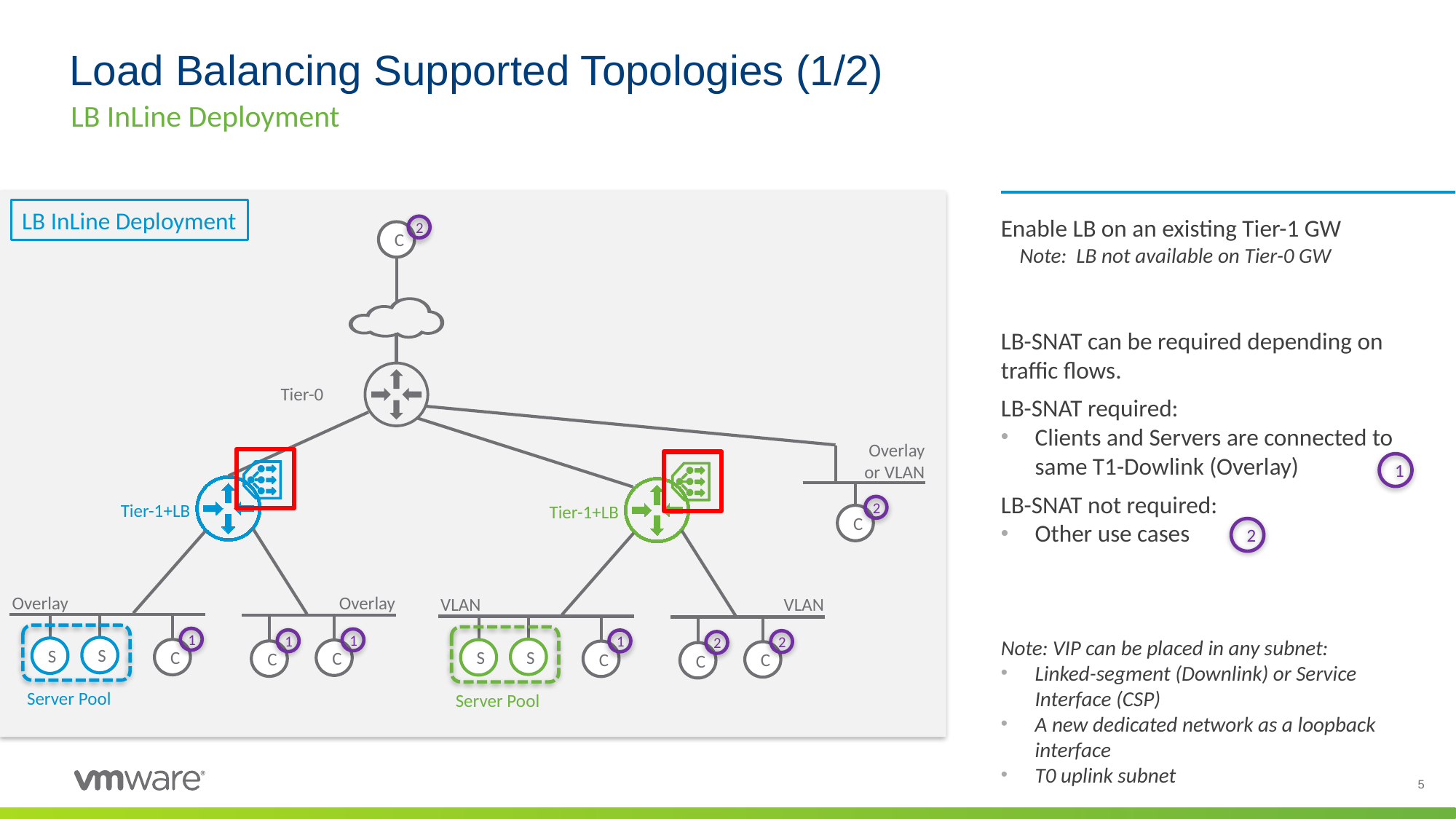

# Load Balancing Supported Topologies (1/2)
LB InLine Deployment
Enable LB on an existing Tier-1 GW
    Note:  LB not available on Tier-0 GW

LB-SNAT can be required depending on traffic flows.
LB-SNAT required:
Clients and Servers are connected to same T1-Dowlink (Overlay)
LB-SNAT not required:
Other use cases

Note: VIP can be placed in any subnet:
Linked-segment (Downlink) or Service Interface (CSP)
A new dedicated network as a loopback interface
T0 uplink subnet
LB InLine Deployment
2
C

Tier-0
Overlay
or VLAN

1

2
Tier-1+LB
Tier-1+LB
C
2
Overlay
Overlay
VLAN
VLAN

1
1
1
1
2
2
S
S
S
C
S
C
C
C
C
C
Server Pool
Server Pool